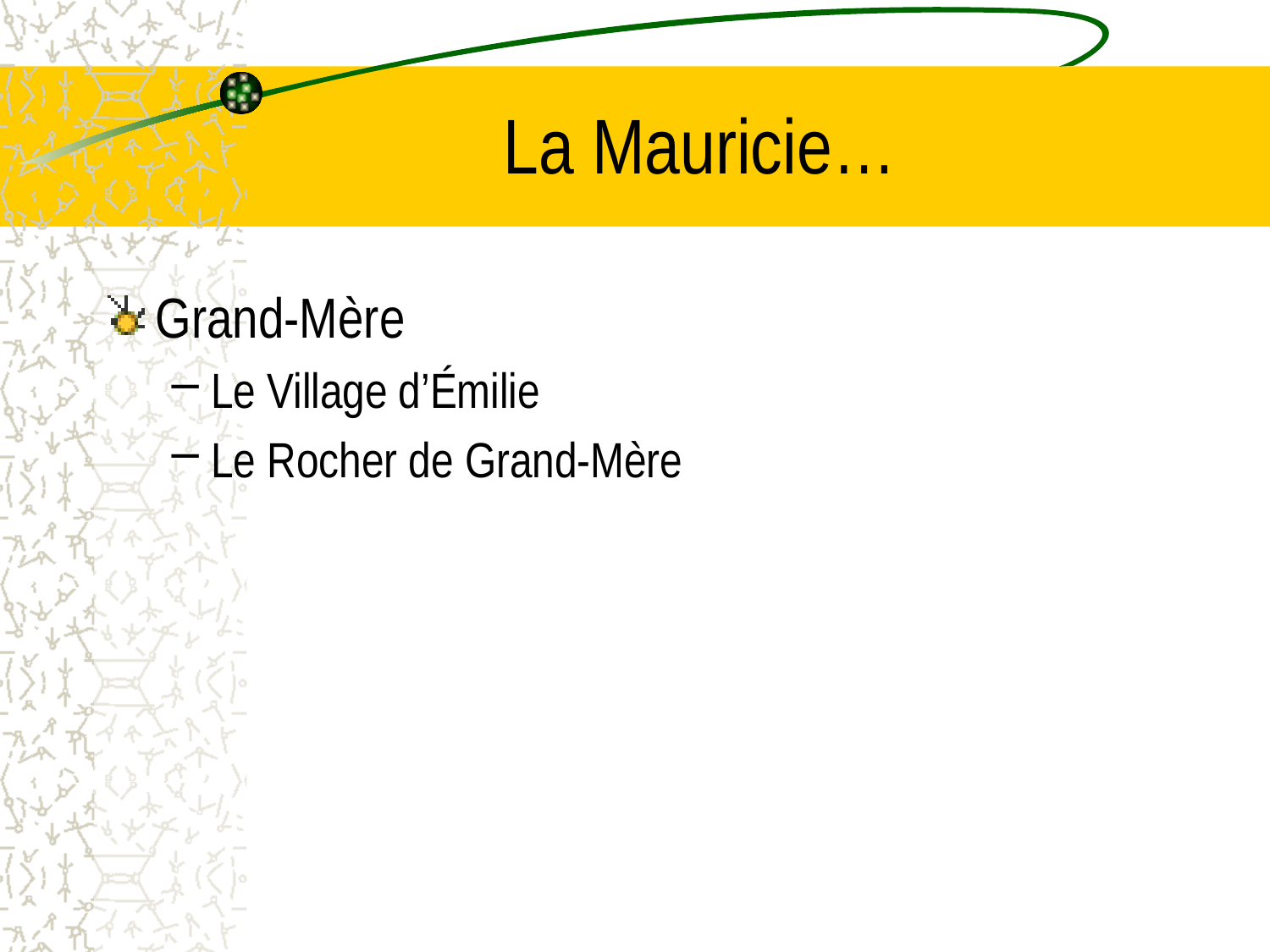

# La Mauricie…
Grand-Mère
Le Village d’Émilie
Le Rocher de Grand-Mère